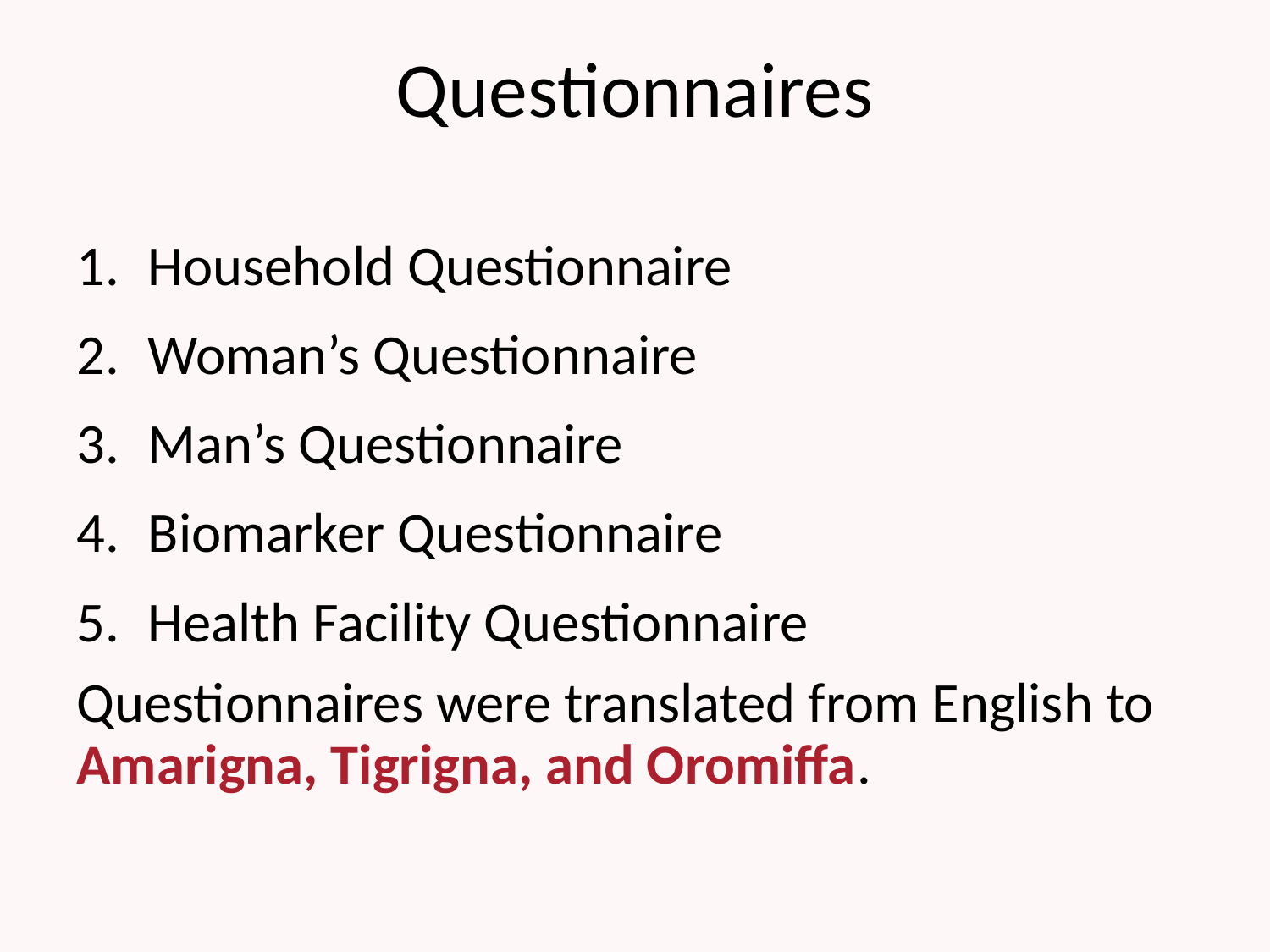

# Questionnaires
Household Questionnaire
Woman’s Questionnaire
Man’s Questionnaire
Biomarker Questionnaire
Health Facility Questionnaire
Questionnaires were translated from English to Amarigna, Tigrigna, and Oromiffa.